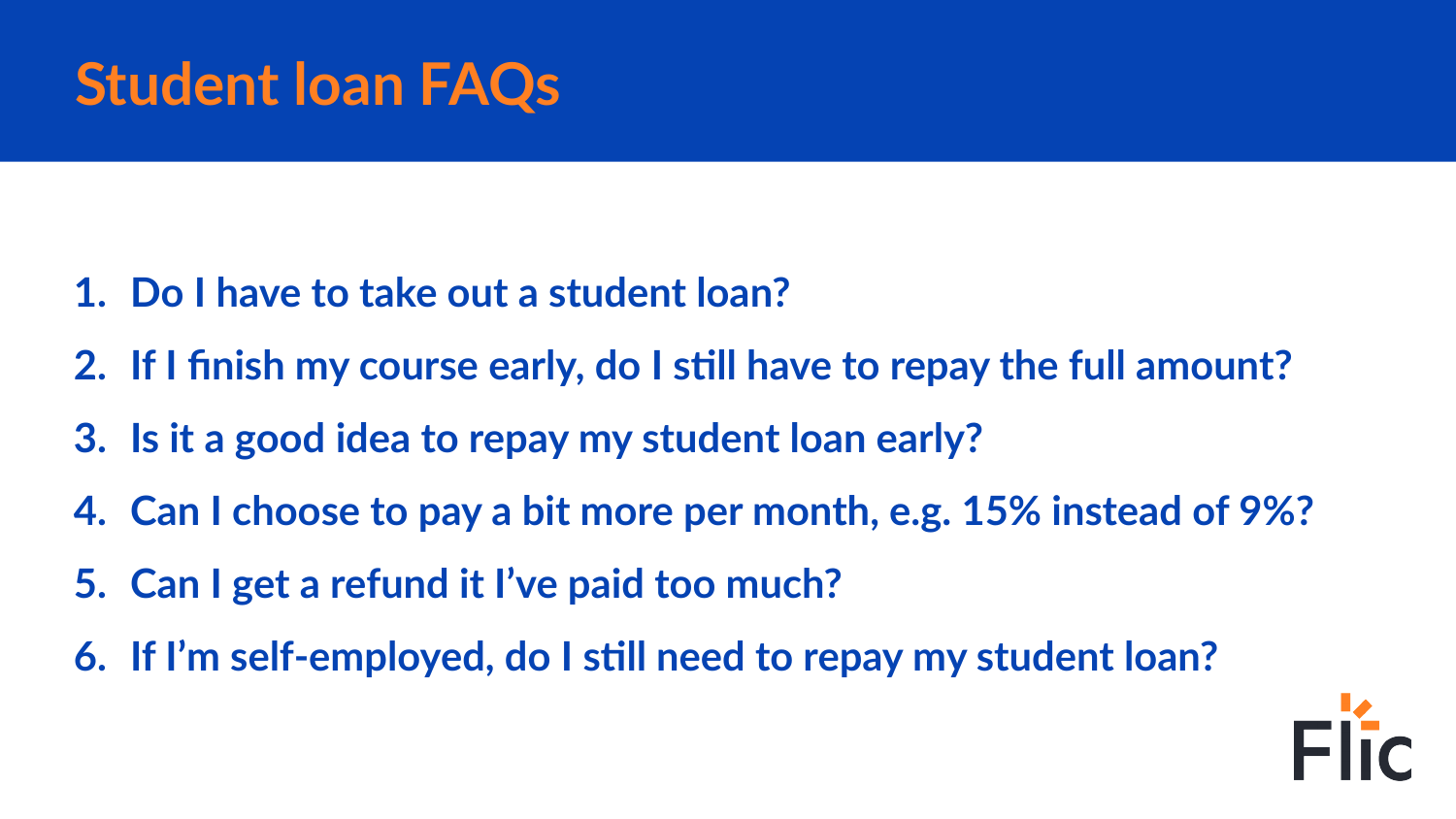

# Student loan FAQs

Do I have to take out a student loan?
If I finish my course early, do I still have to repay the full amount?
Is it a good idea to repay my student loan early?
Can I choose to pay a bit more per month, e.g. 15% instead of 9%?
Can I get a refund it I’ve paid too much?
If I’m self-employed, do I still need to repay my student loan?